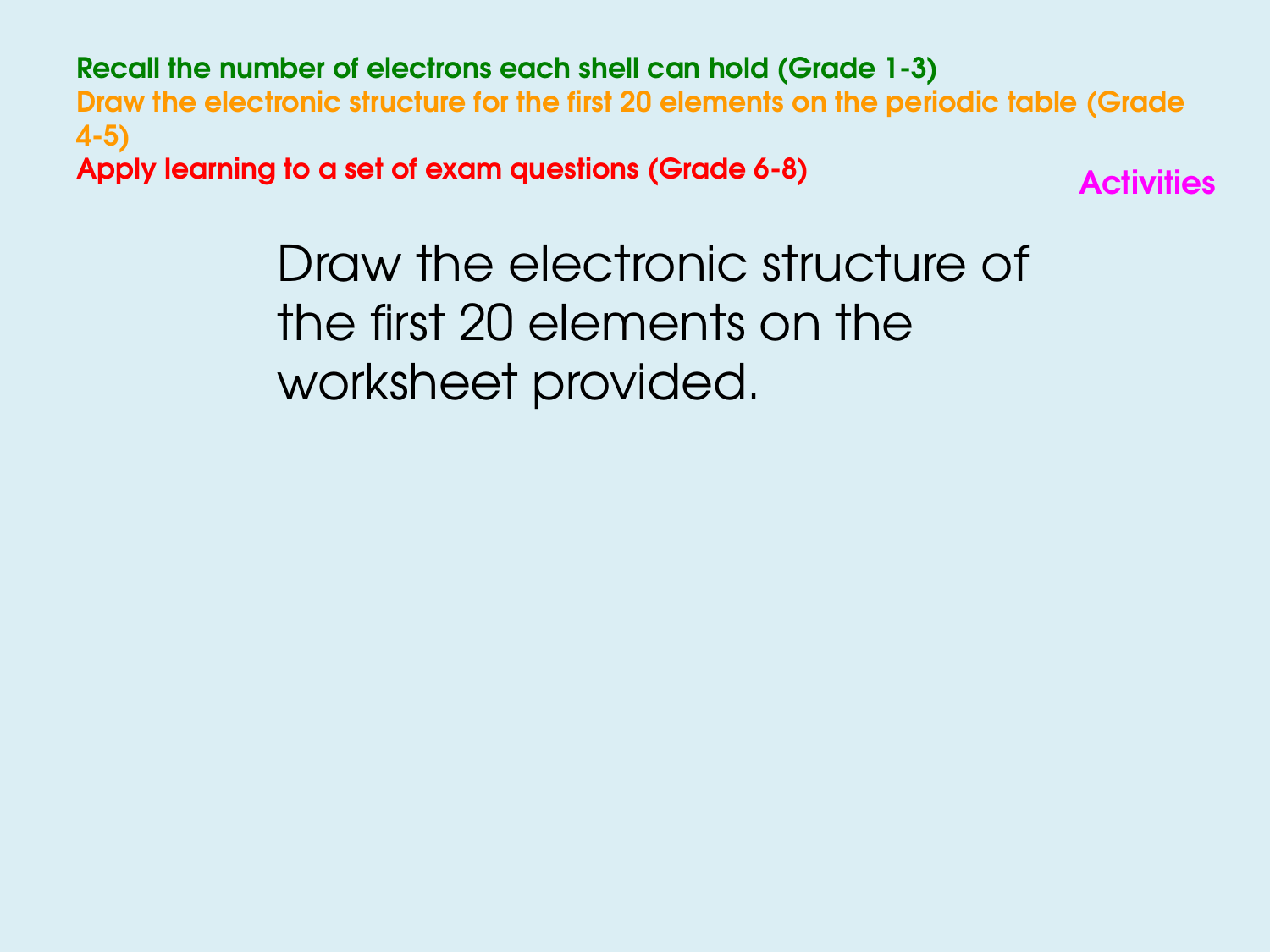

# Recall the number of electrons each shell can hold (Grade 1-3) Draw the electronic structure for the first 20 elements on the periodic table (Grade 4-5) Apply learning to a set of exam questions (Grade 6-8)
Activities
Draw the electronic structure of the first 20 elements on the worksheet provided.